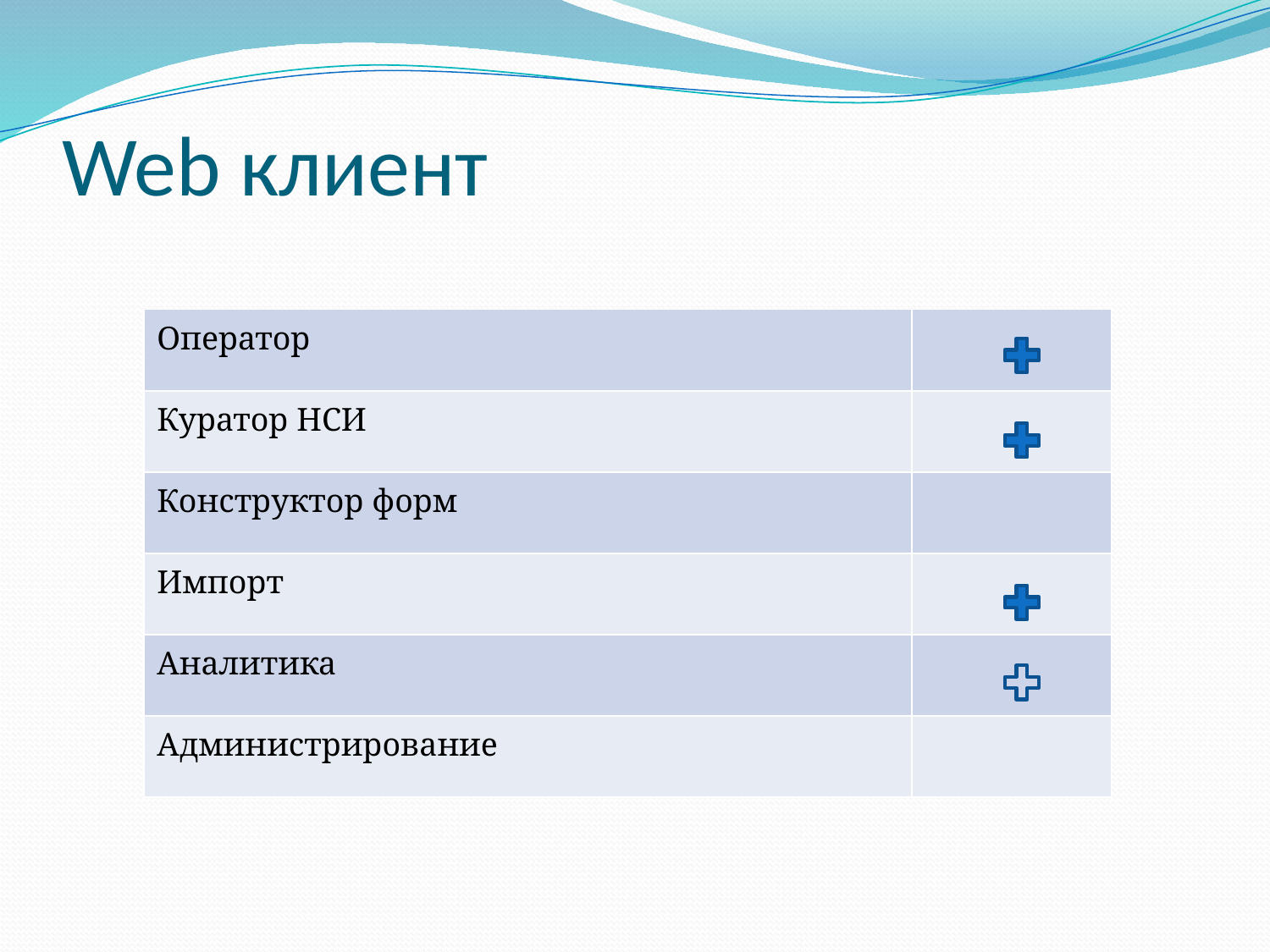

# Web клиент
| Оператор |  |
| --- | --- |
| Куратор НСИ |  |
| Конструктор форм |  |
| Импорт |  |
| Аналитика |  |
| Администрирование |  |